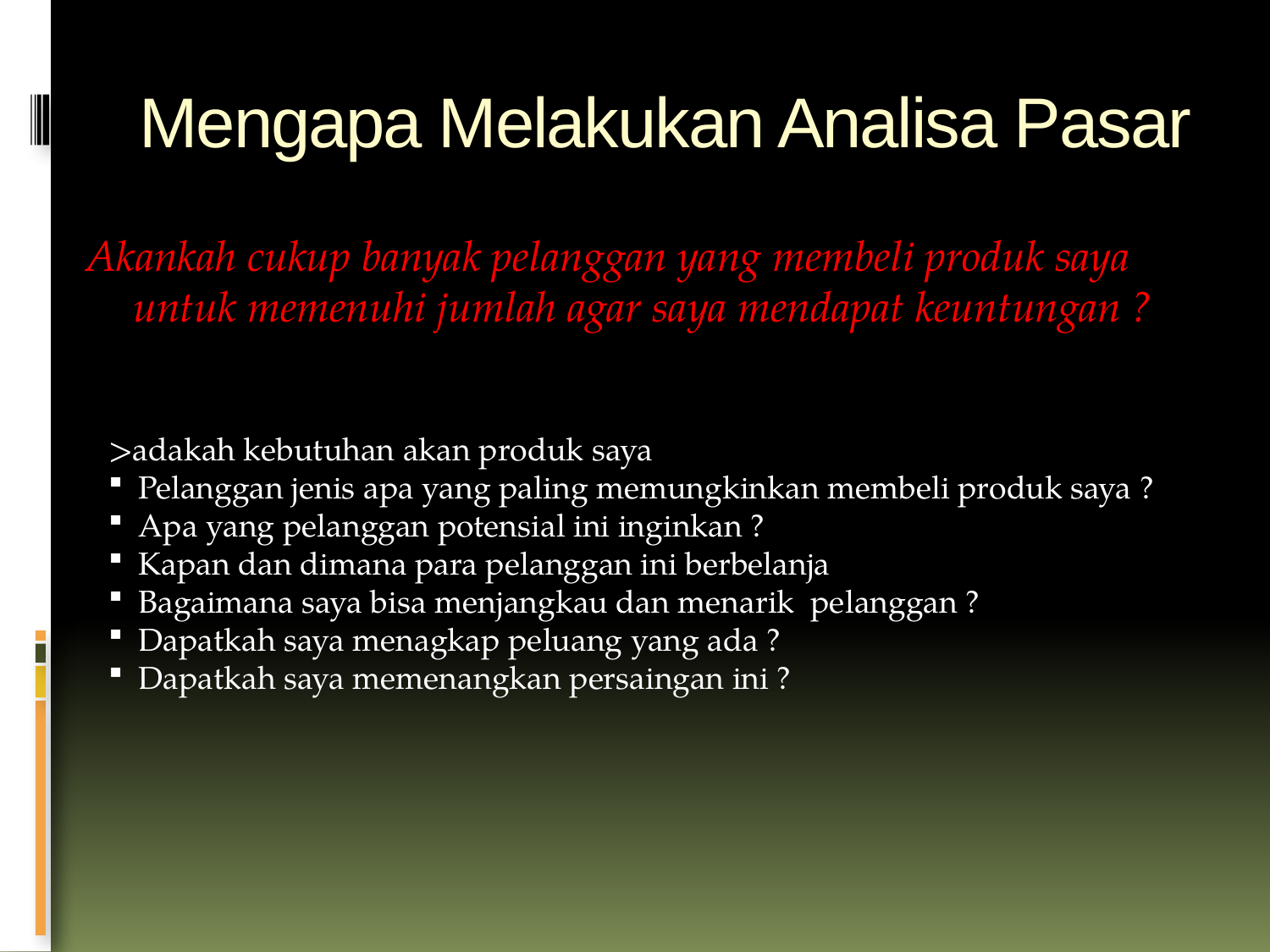

# Mengapa Melakukan Analisa Pasar
Akankah cukup banyak pelanggan yang membeli produk saya untuk memenuhi jumlah agar saya mendapat keuntungan ?
>adakah kebutuhan akan produk saya
Pelanggan jenis apa yang paling memungkinkan membeli produk saya ?
Apa yang pelanggan potensial ini inginkan ?
Kapan dan dimana para pelanggan ini berbelanja
Bagaimana saya bisa menjangkau dan menarik  pelanggan ?
Dapatkah saya menagkap peluang yang ada ?
Dapatkah saya memenangkan persaingan ini ?